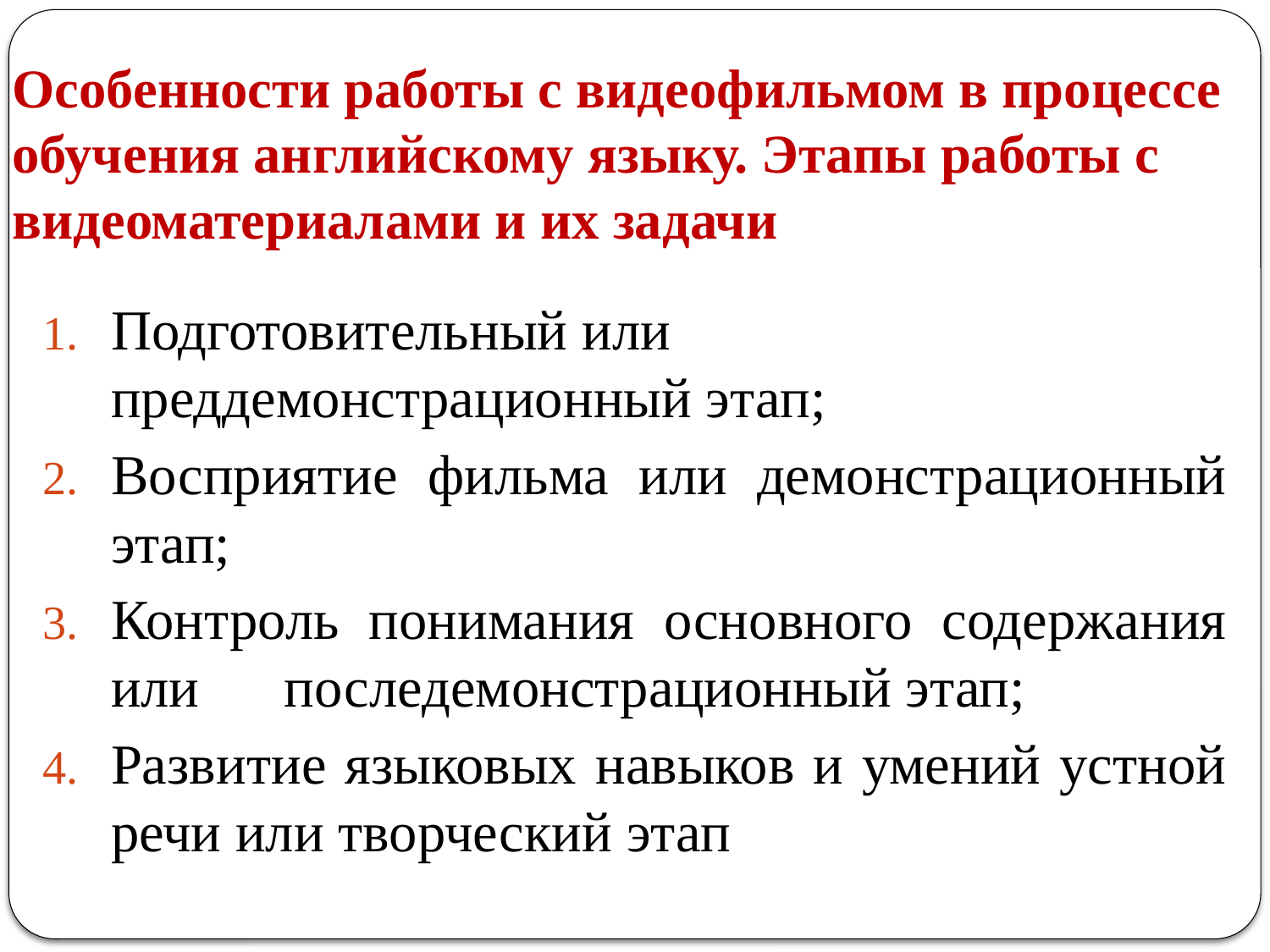

# Особенности работы с видеофильмом в процессе обучения английскому языку. Этапы работы с видеоматериалами и их задачи
Подготовительный или преддемонстрационный этап;
Восприятие фильма или демонстрационный этап;
Контроль понимания основного содержания или      последемонстрационный этап;
Развитие языковых навыков и умений устной речи или творческий этап